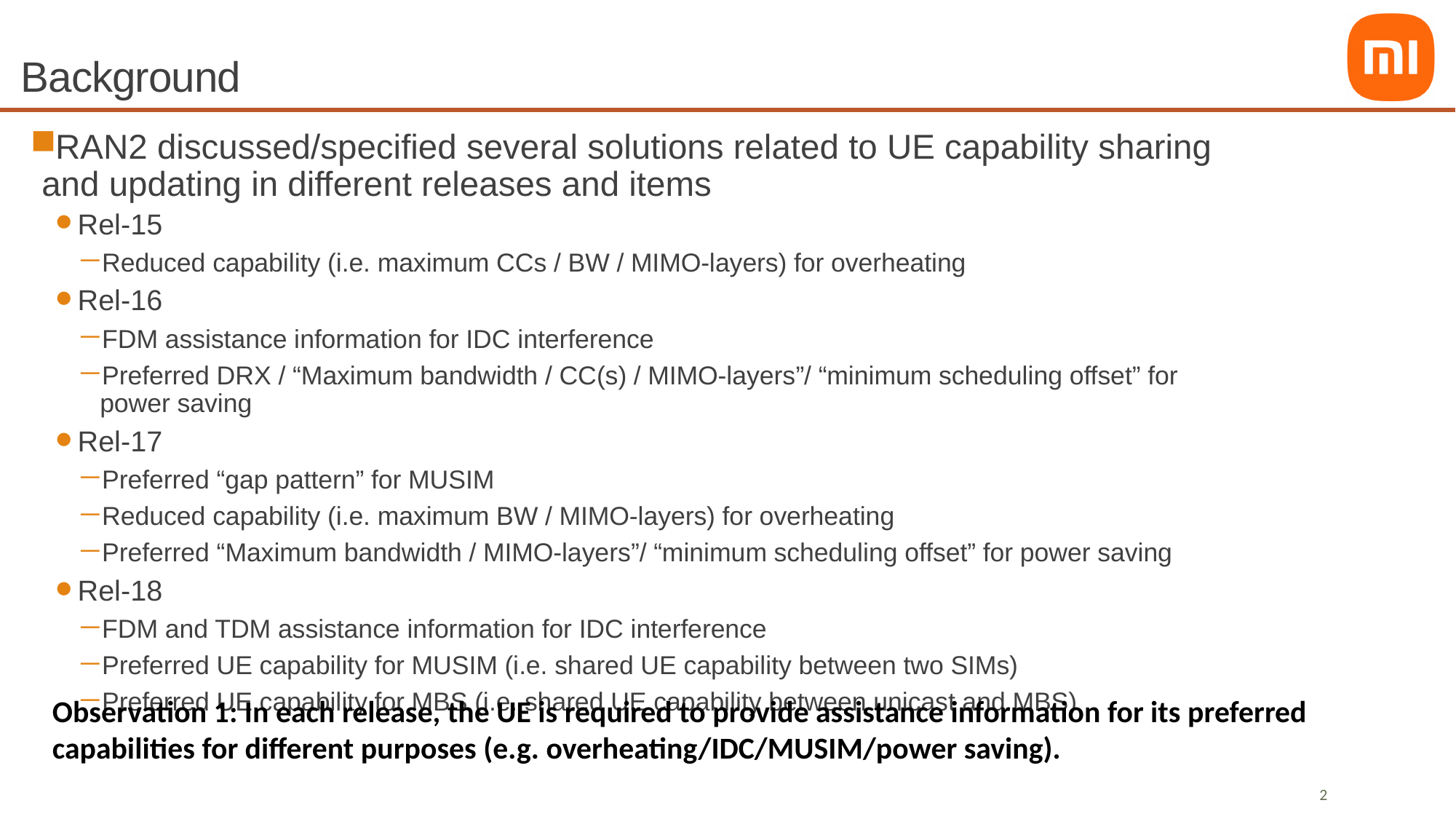

# Background
RAN2 discussed/specified several solutions related to UE capability sharing and updating in different releases and items
Rel-15
Reduced capability (i.e. maximum CCs / BW / MIMO-layers) for overheating
Rel-16
FDM assistance information for IDC interference
Preferred DRX / “Maximum bandwidth / CC(s) / MIMO-layers”/ “minimum scheduling offset” for power saving
Rel-17
Preferred “gap pattern” for MUSIM
Reduced capability (i.e. maximum BW / MIMO-layers) for overheating
Preferred “Maximum bandwidth / MIMO-layers”/ “minimum scheduling offset” for power saving
Rel-18
FDM and TDM assistance information for IDC interference
Preferred UE capability for MUSIM (i.e. shared UE capability between two SIMs)
Preferred UE capability for MBS (i.e. shared UE capability between unicast and MBS)

Observation 1: In each release, the UE is required to provide assistance information for its preferred capabilities for different purposes (e.g. overheating/IDC/MUSIM/power saving).